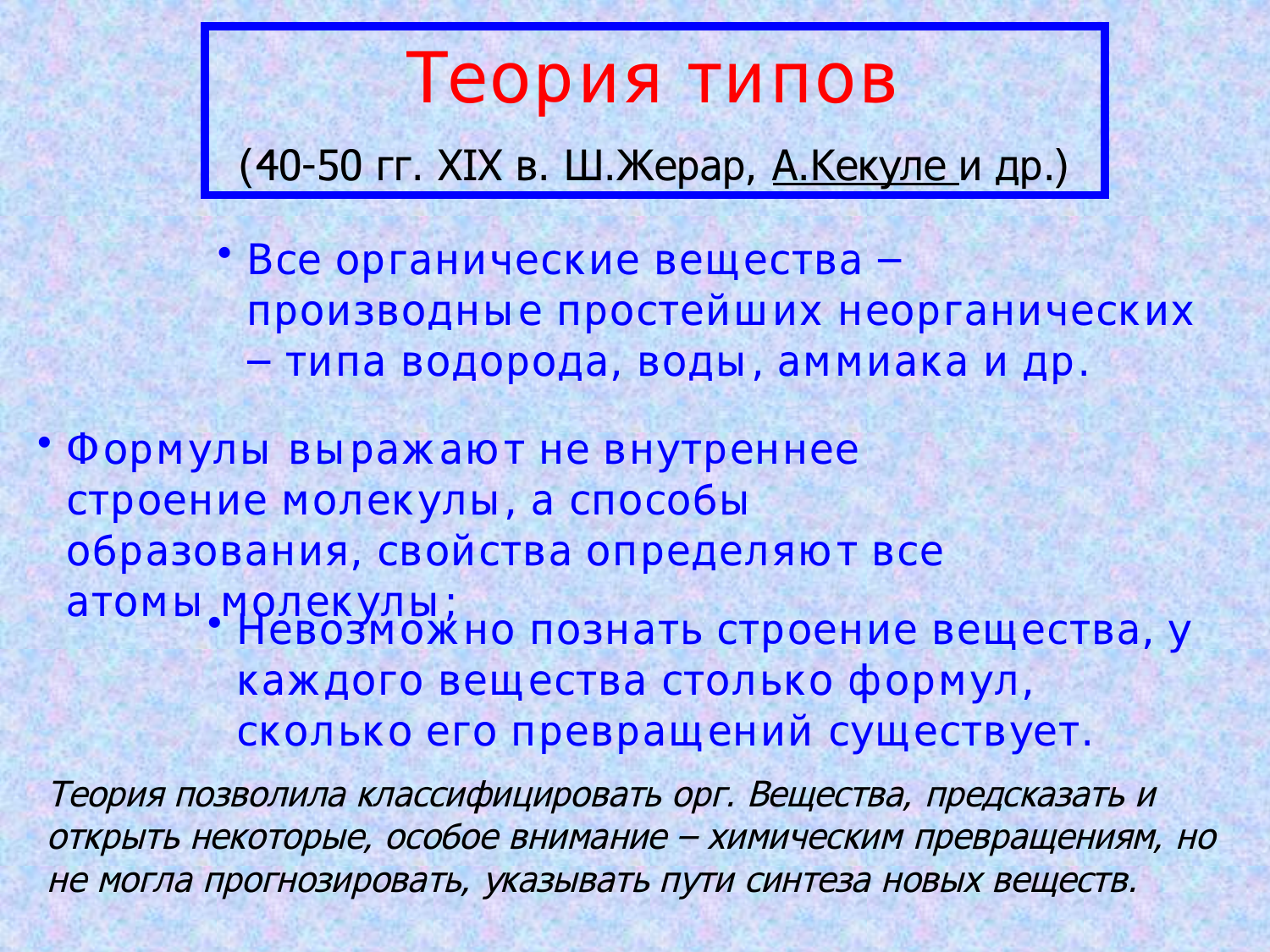

Теория типов
(40-50 гг. XIX в. Ш.Жерар, А.Кекуле и др.)
Все органические вещества – производные простейших неорганических – типа водорода, воды, аммиака и др.
Формулы выражают не внутреннее строение молекулы, а способы образования, свойства определяют все атомы молекулы;
Невозможно познать строение вещества, у каждого вещества столько формул, сколько его превращений существует.
Теория позволила классифицировать орг. Вещества, предсказать и открыть некоторые, особое внимание – химическим превращениям, но не могла прогнозировать, указывать пути синтеза новых веществ.